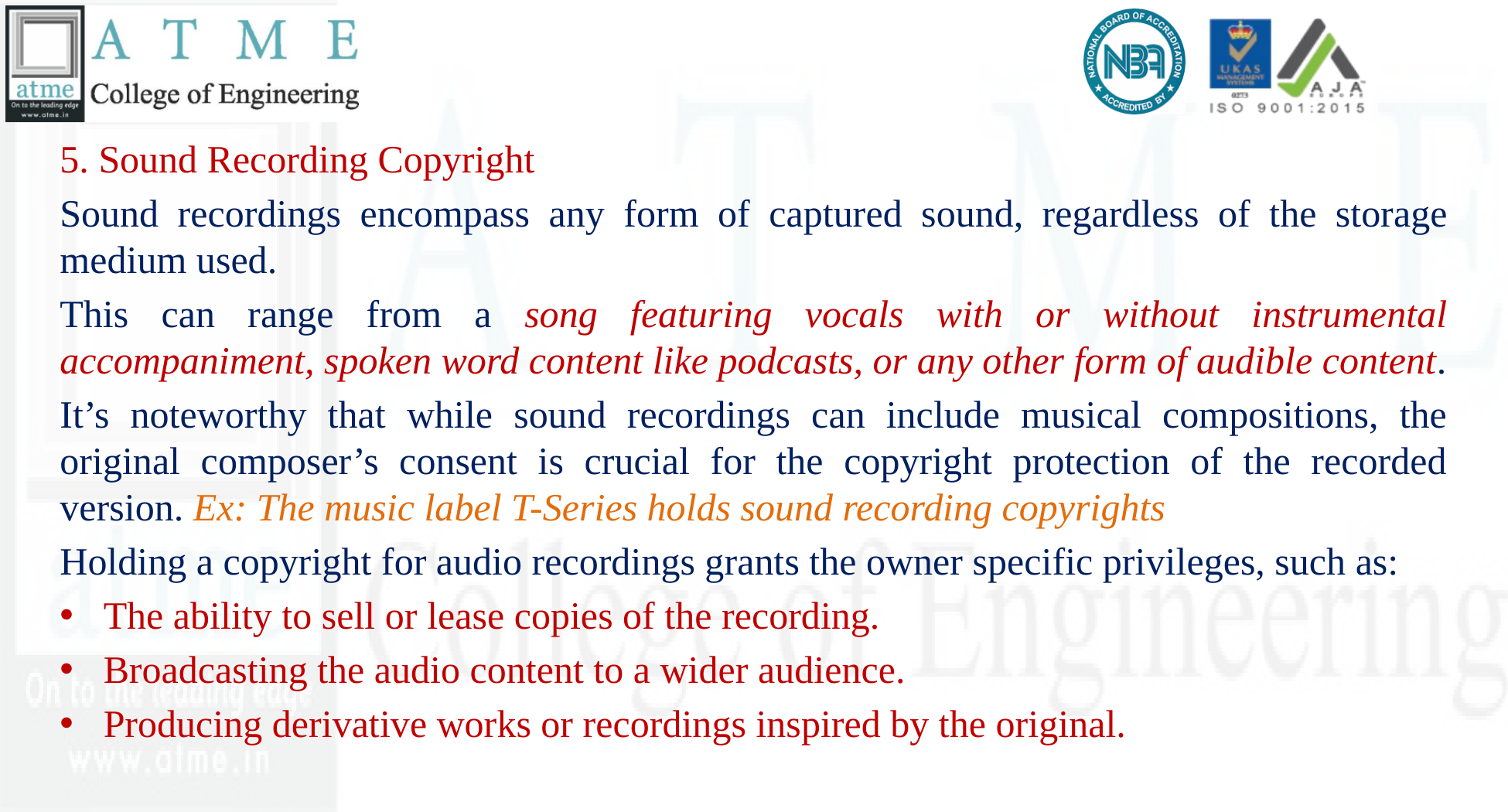

#
5. Sound Recording Copyright
Sound recordings encompass any form of captured sound, regardless of the storage medium used.
This can range from a song featuring vocals with or without instrumental accompaniment, spoken word content like podcasts, or any other form of audible content.
It’s noteworthy that while sound recordings can include musical compositions, the original composer’s consent is crucial for the copyright protection of the recorded version. Ex: The music label T-Series holds sound recording copyrights
Holding a copyright for audio recordings grants the owner specific privileges, such as:
The ability to sell or lease copies of the recording.
Broadcasting the audio content to a wider audience.
Producing derivative works or recordings inspired by the original.